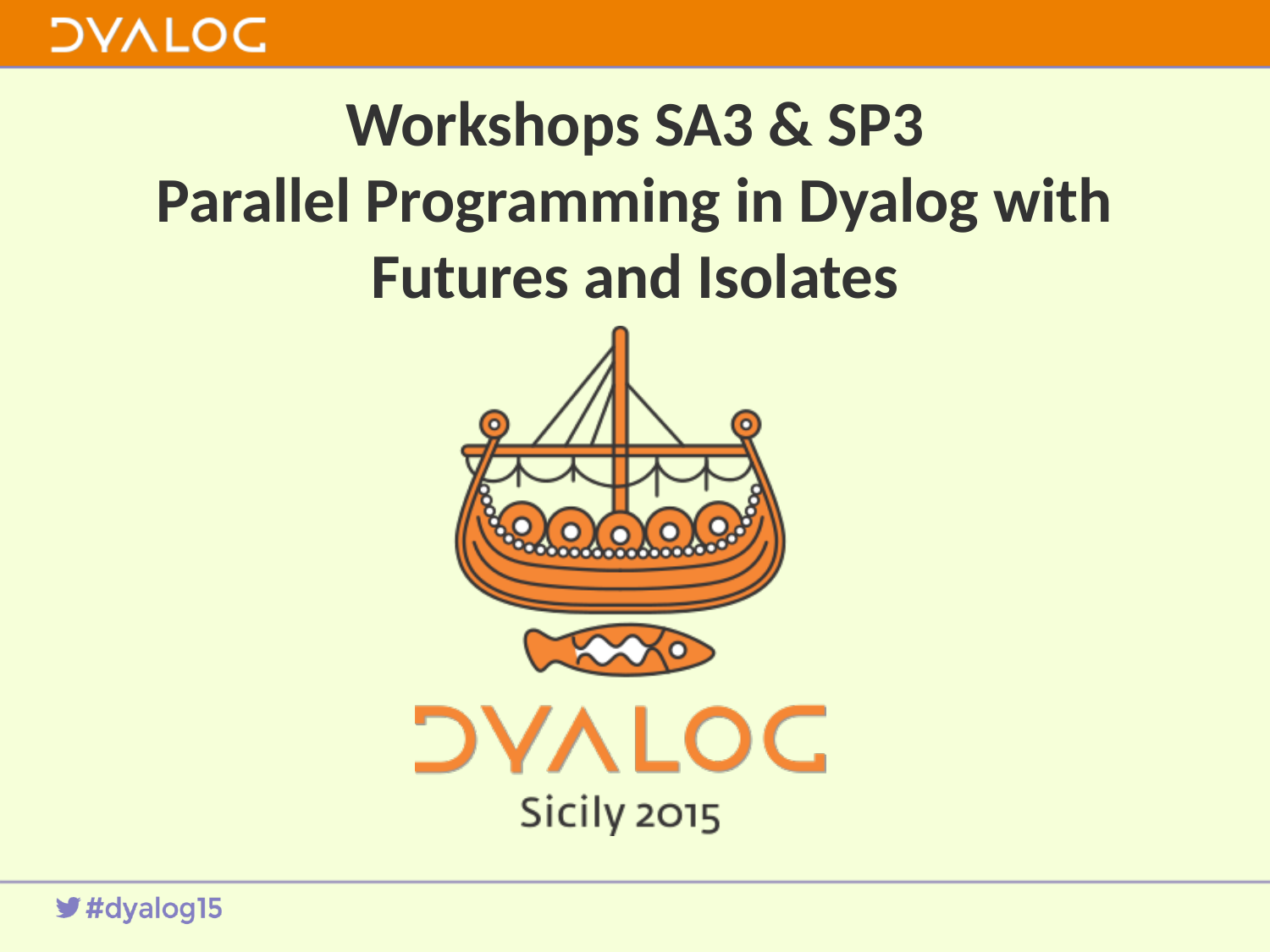

# Workshops SA3 & SP3 Parallel Programming in Dyalog with Futures and Isolates